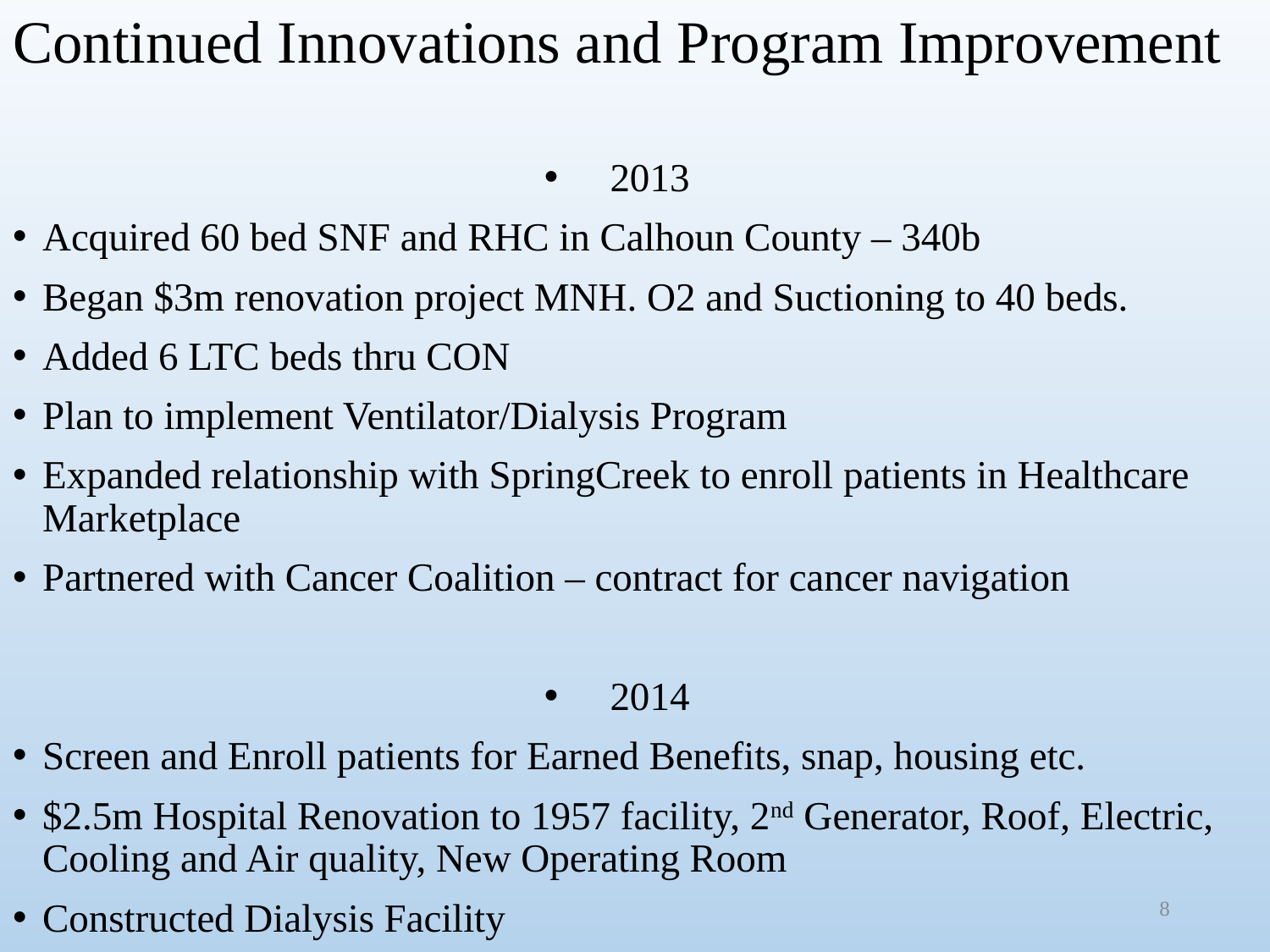

# Continued Innovations and Program Improvement

2013
Acquired 60 bed SNF and RHC in Calhoun County – 340b
Began $3m renovation project MNH. O2 and Suctioning to 40 beds.
Added 6 LTC beds thru CON
Plan to implement Ventilator/Dialysis Program
Expanded relationship with SpringCreek to enroll patients in Healthcare Marketplace
Partnered with Cancer Coalition – contract for cancer navigation

2014
Screen and Enroll patients for Earned Benefits, snap, housing etc.
$2.5m Hospital Renovation to 1957 facility, 2nd Generator, Roof, Electric, Cooling and Air quality, New Operating Room
Constructed Dialysis Facility
8